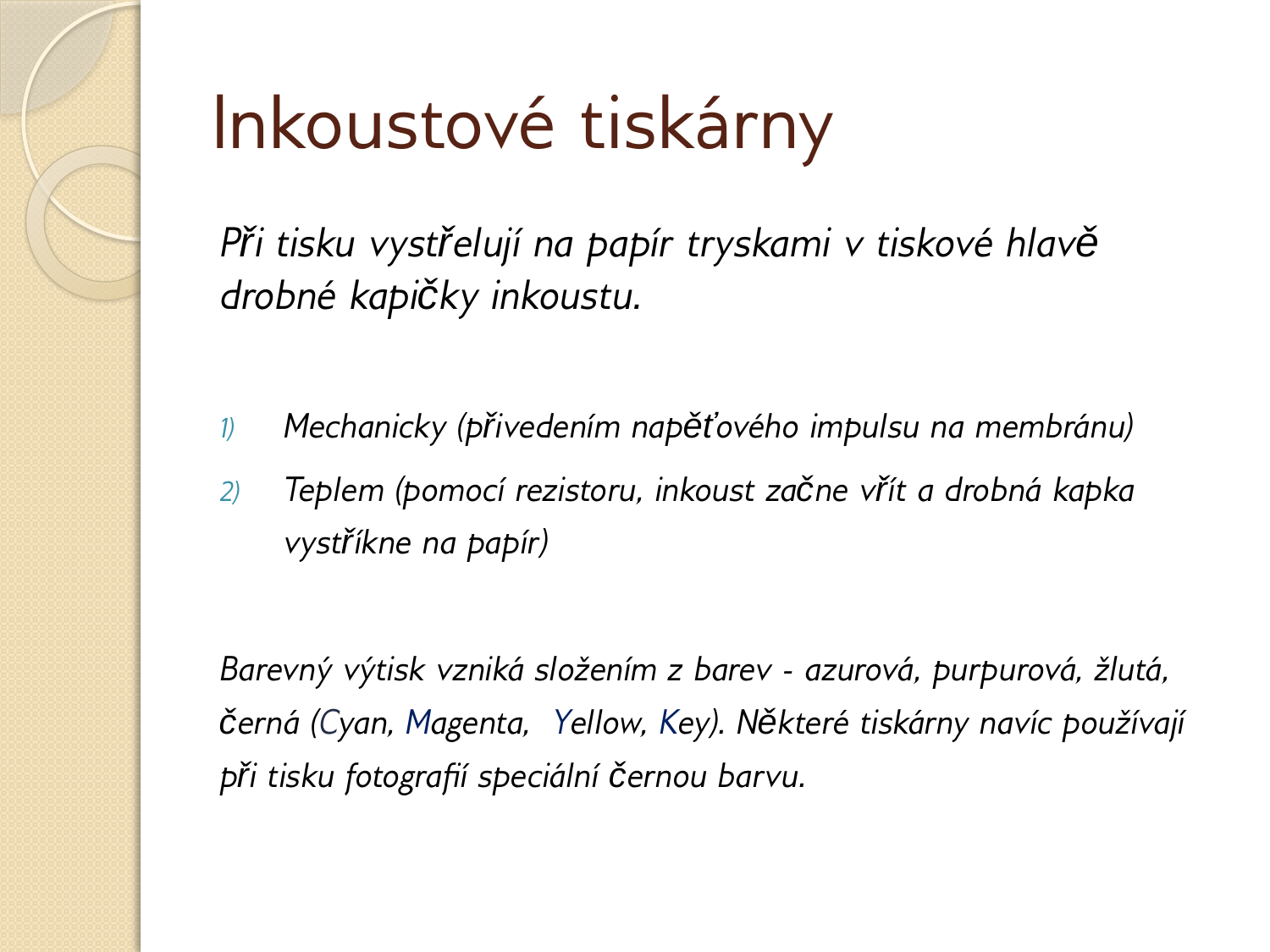

# Inkoustové tiskárny
Při tisku vystřelují na papír tryskami v tiskové hlavě drobné kapičky inkoustu.

Mechanicky (přivedením napěťového impulsu na membránu)
Teplem (pomocí rezistoru, inkoust začne vřít a drobná kapka vystříkne na papír)

Barevný výtisk vzniká složením z barev - azurová, purpurová, žlutá, černá (Cyan, Magenta,  Yellow, Key). Některé tiskárny navíc používají při tisku fotografií speciální černou barvu.